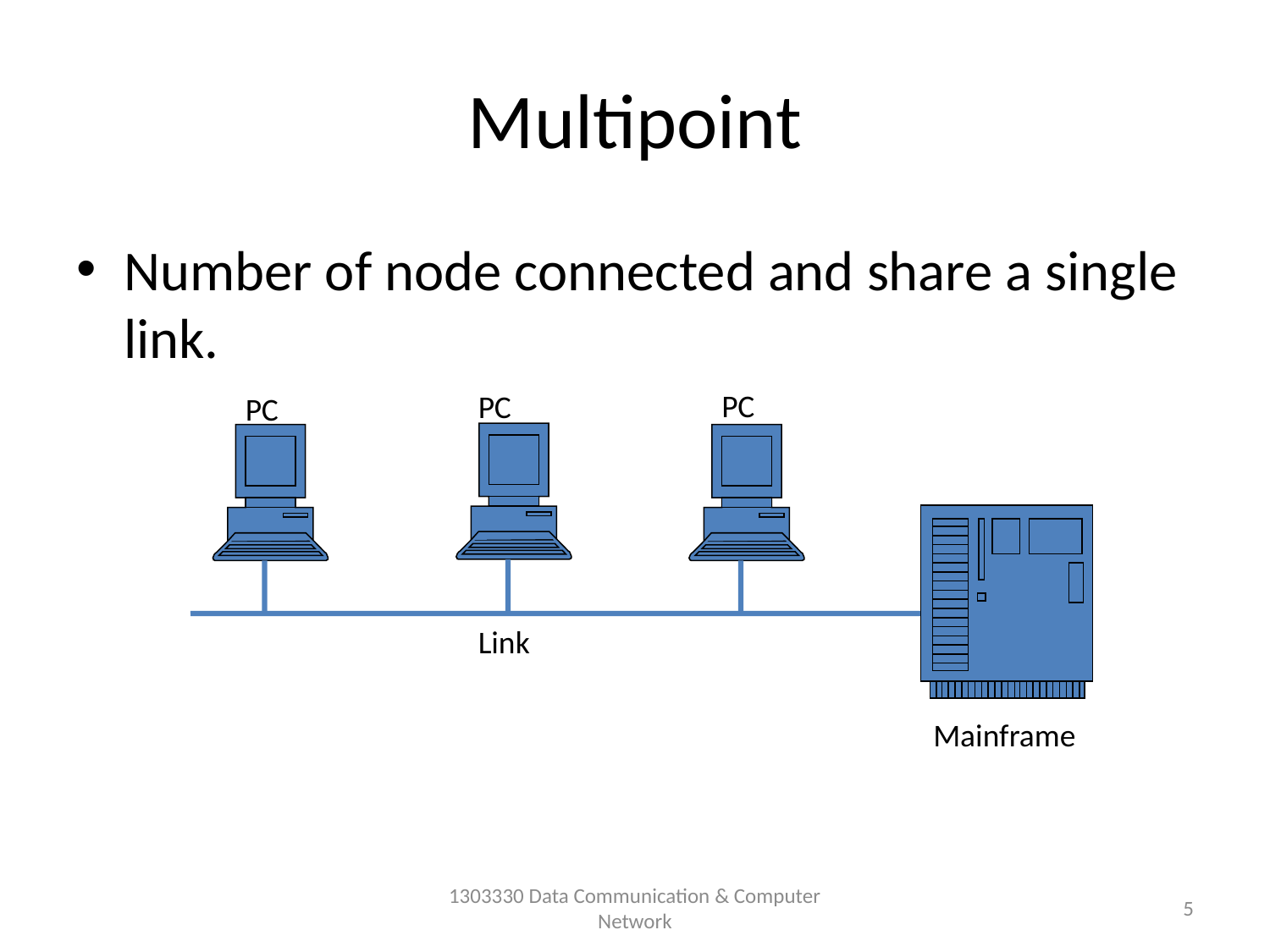

# Multipoint
Number of node connected and share a single link.

PC
PC
PC

Link
Mainframe
1303330 Data Communication & Computer Network
5